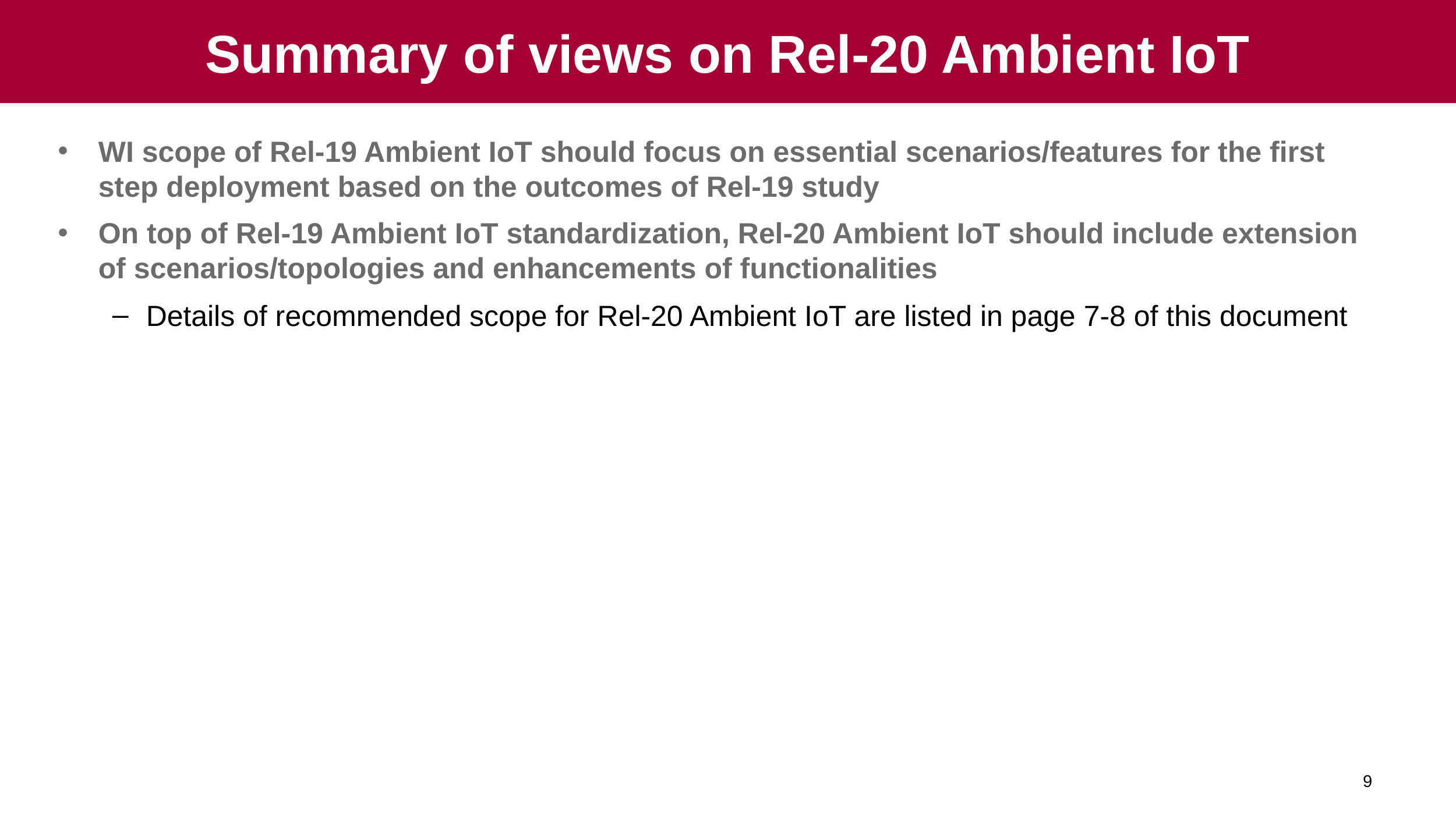

# Summary of views on Rel-20 Ambient IoT
WI scope of Rel-19 Ambient IoT should focus on essential scenarios/features for the first step deployment based on the outcomes of Rel-19 study
On top of Rel-19 Ambient IoT standardization, Rel-20 Ambient IoT should include extension of scenarios/topologies and enhancements of functionalities
Details of recommended scope for Rel-20 Ambient IoT are listed in page 7-8 of this document

9